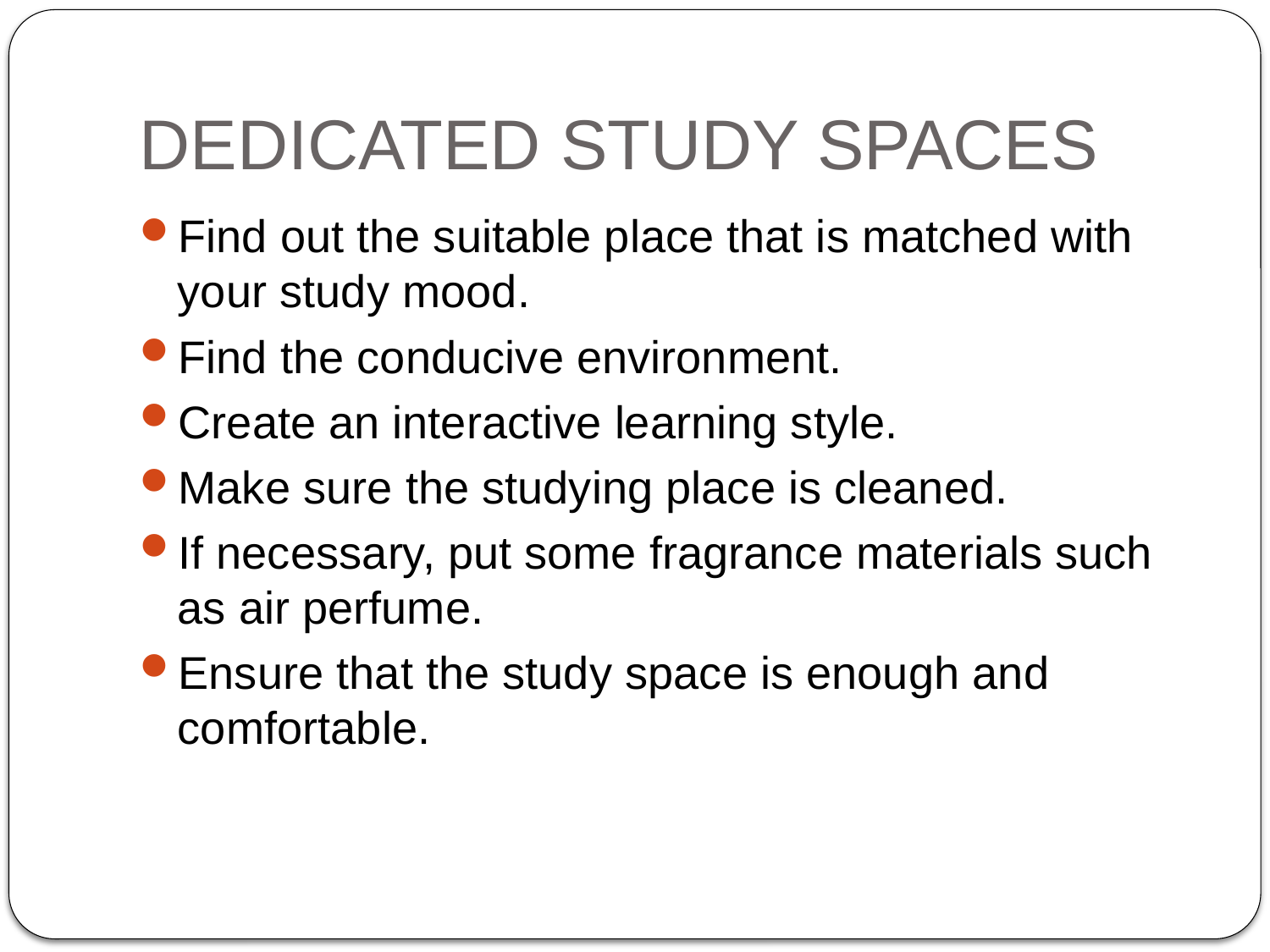

# DEDICATED STUDY SPACES
Find out the suitable place that is matched with your study mood.
Find the conducive environment.
Create an interactive learning style.
Make sure the studying place is cleaned.
If necessary, put some fragrance materials such as air perfume.
Ensure that the study space is enough and comfortable.